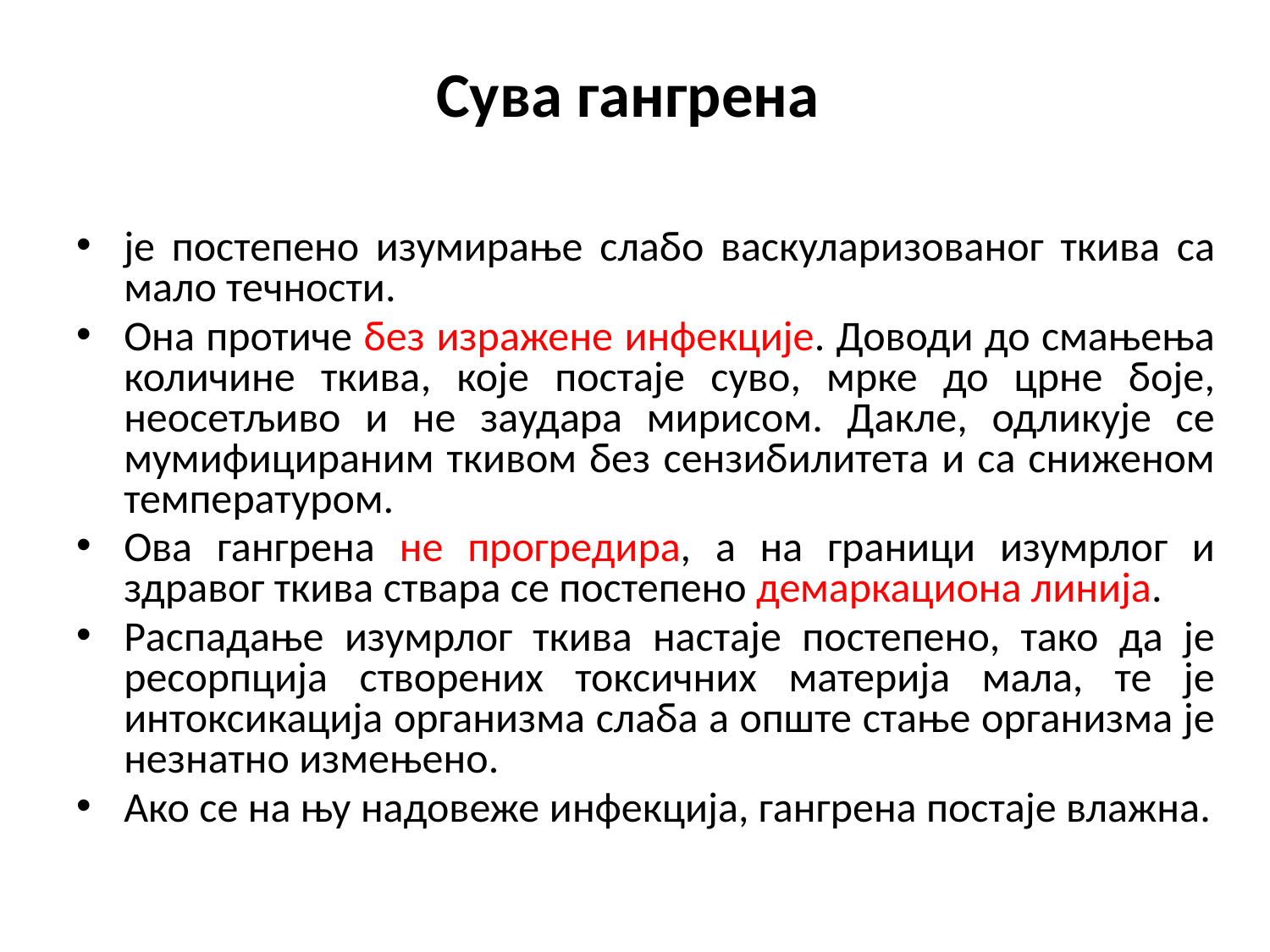

# Сува гангрена
је постепено изумирање слабо васкуларизованог ткива са мало течности.
Она протиче без изражене инфекције. Доводи до смањења количине ткива, које постаје суво, мрке до црне боје, неосетљиво и не заудара мирисом. Дакле, одликује се мумифицираним ткивом без сензибилитета и са сниженом температуром.
Ова гангрена не прогредира, а на граници изумрлог и здравог ткива ствара се постепено демаркациона линија.
Распадање изумрлог ткива настаје постепено, тако да је ресорпција створених токсичних материја мала, те је интоксикација организма слаба а опште стање организма је незнатно измењено.
Ако се на њу надовеже инфекција, гангрена постаје влажна.